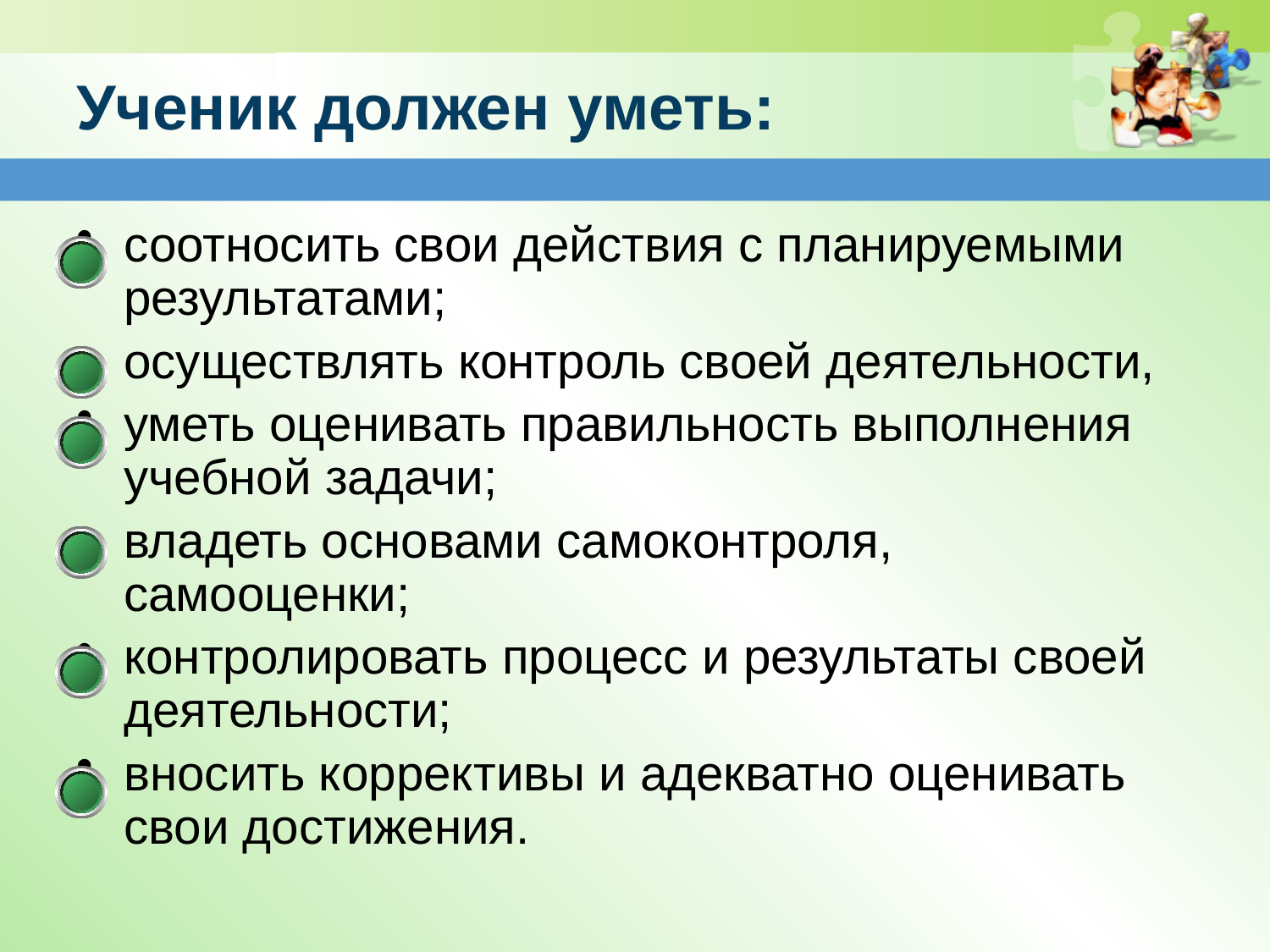

# Ученик должен уметь:
соотносить свои действия с планируемыми результатами;
осуществлять контроль своей деятельности,
уметь оценивать правильность выполнения учебной задачи;
владеть основами самоконтроля, самооценки;
контролировать процесс и результаты своей деятельности;
вносить коррективы и адекватно оценивать свои достижения.